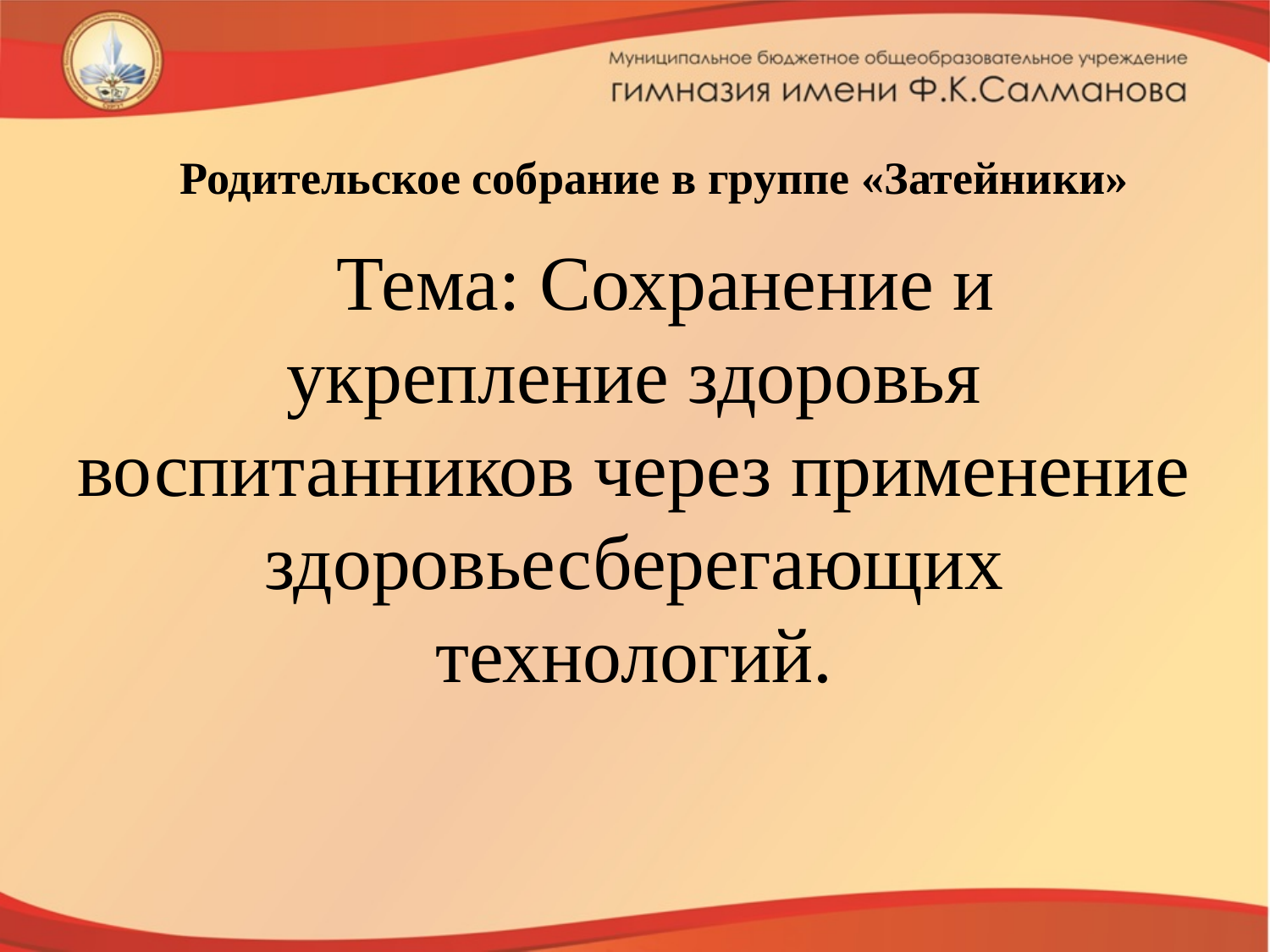

# Родительское собрание в группе «Затейники»
Тема: Сохранение и укрепление здоровья воспитанников через применение здоровьесберегающих технологий.